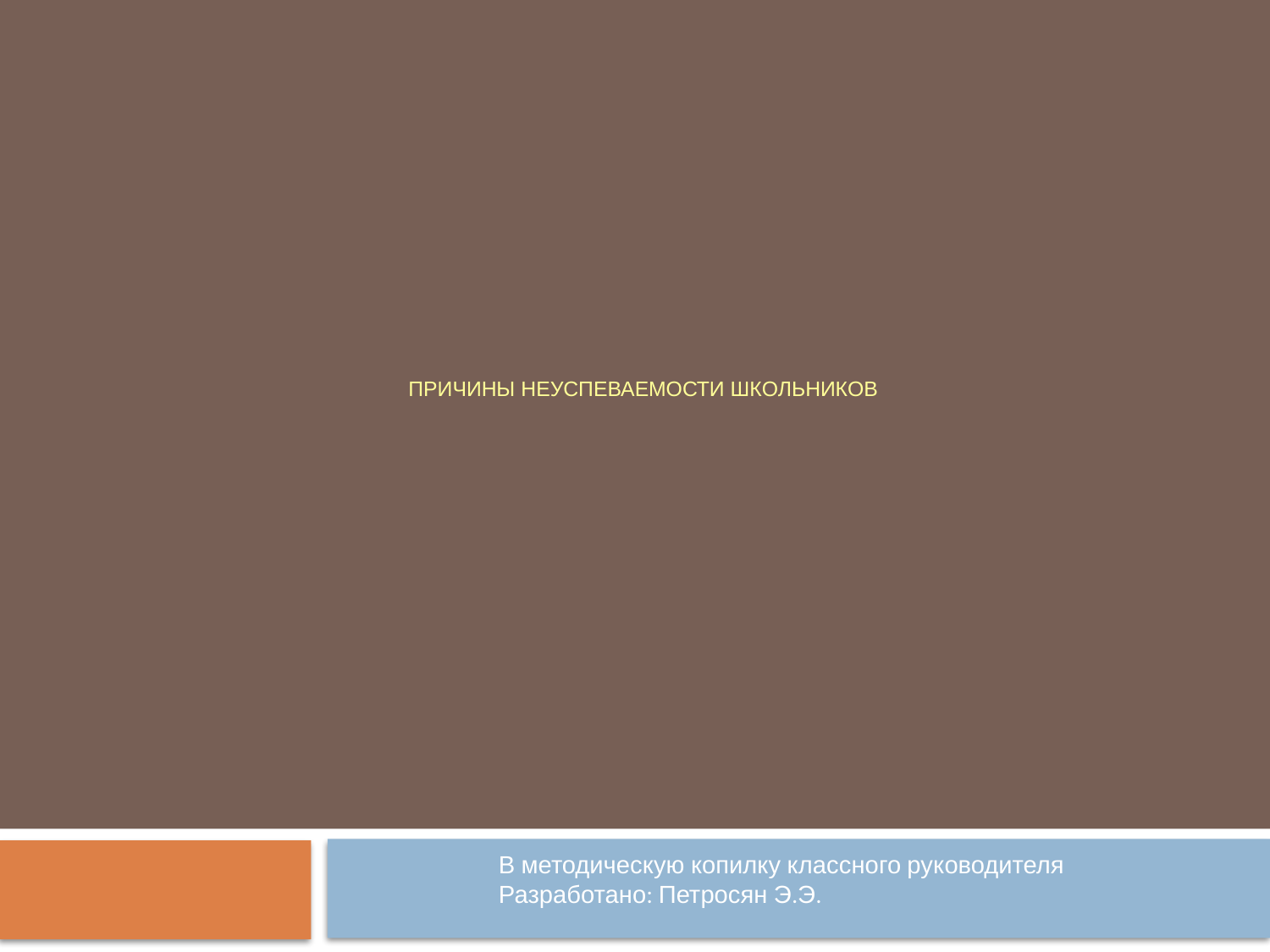

# Причины неуспеваемости школьников
В методическую копилку классного руководителя
Разработано: Петросян Э.Э.